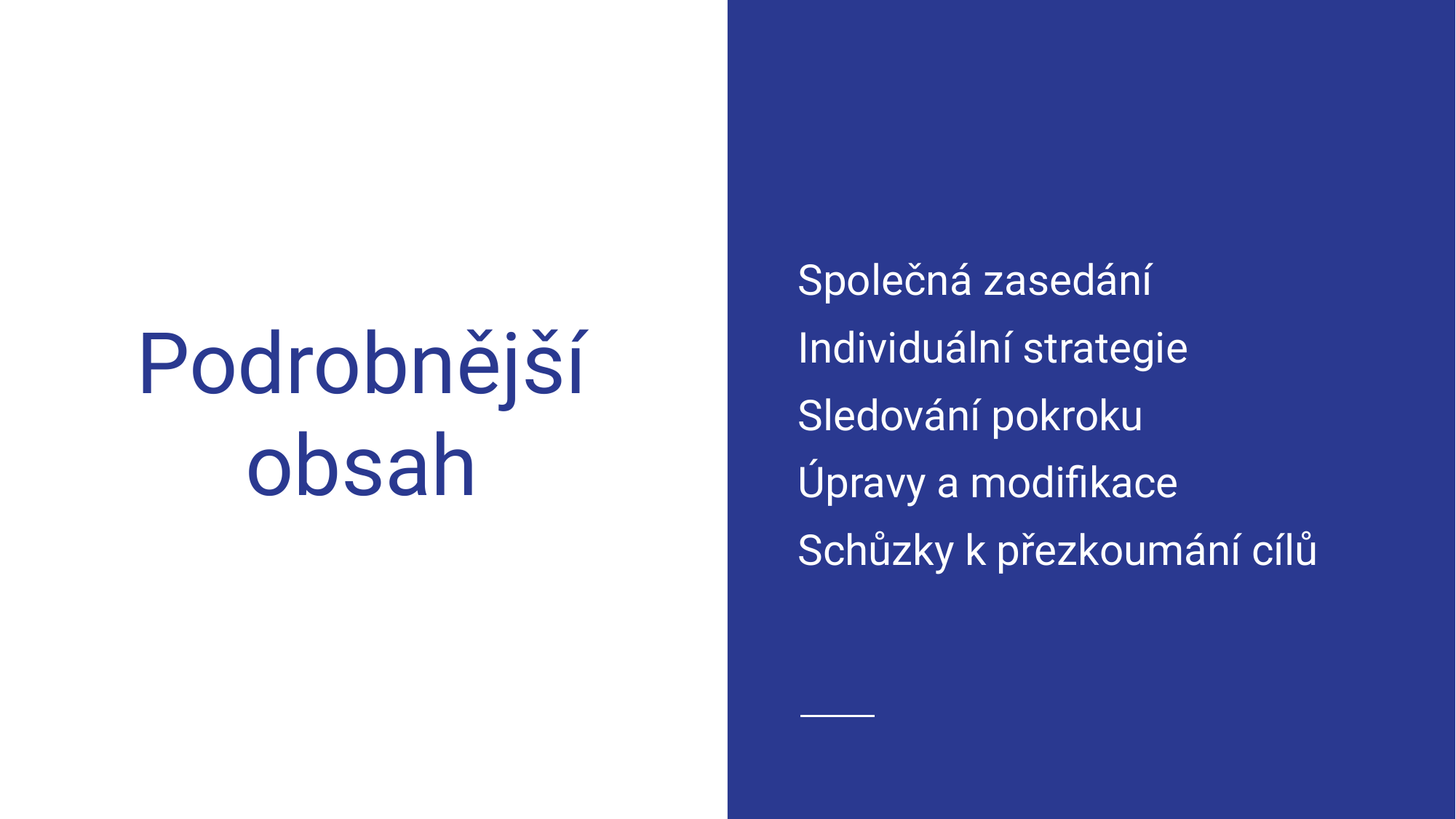

Společná zasedání
Individuální strategie
Sledování pokroku
Úpravy a modifikace
Schůzky k přezkoumání cílů
# Podrobnější obsah